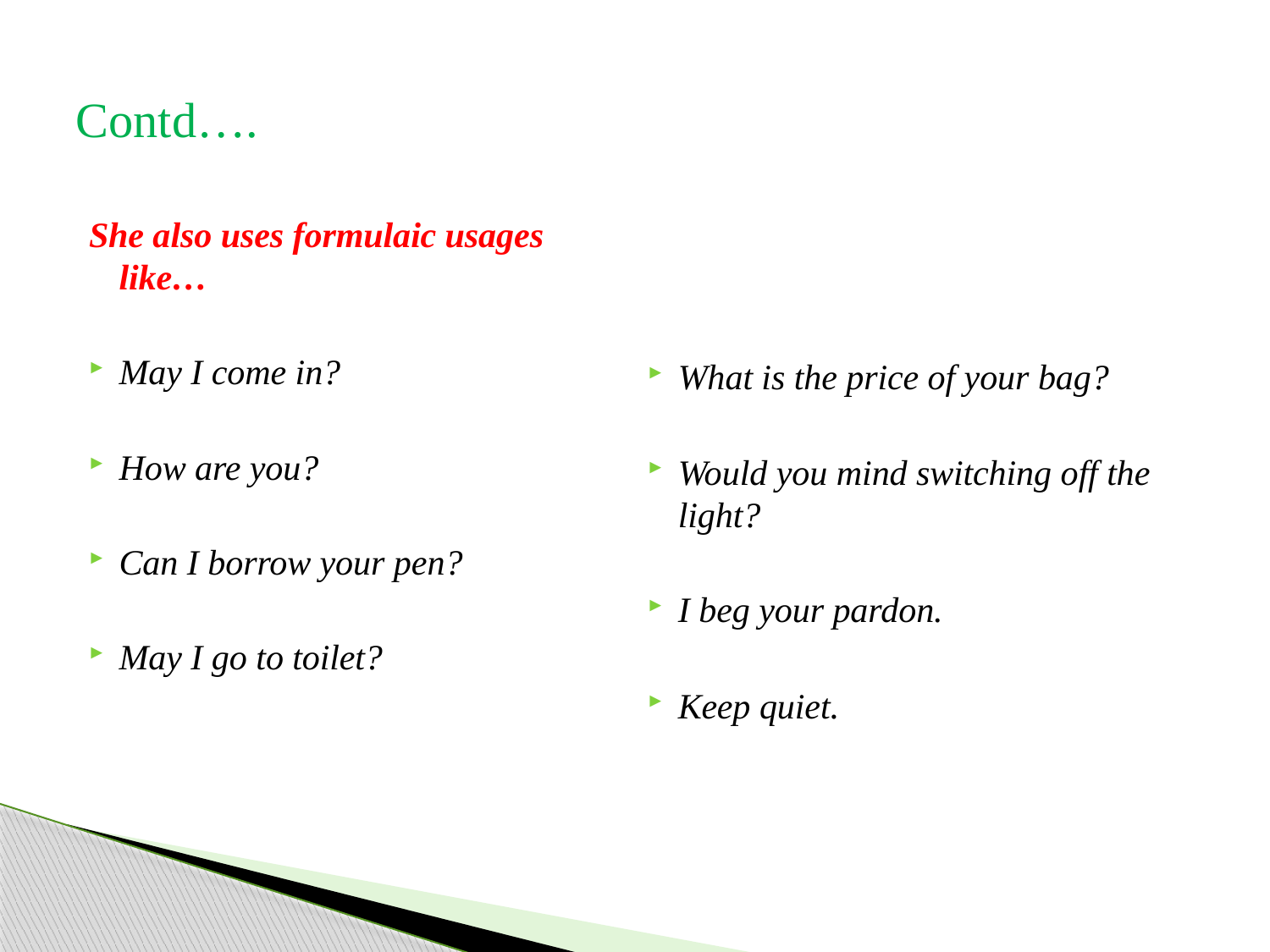

# Contd….
She also uses formulaic usages like…

May I come in?

How are you?

Can I borrow your pen?

May I go to toilet?

What is the price of your bag?

Would you mind switching off the light?

I beg your pardon.

Keep quiet.